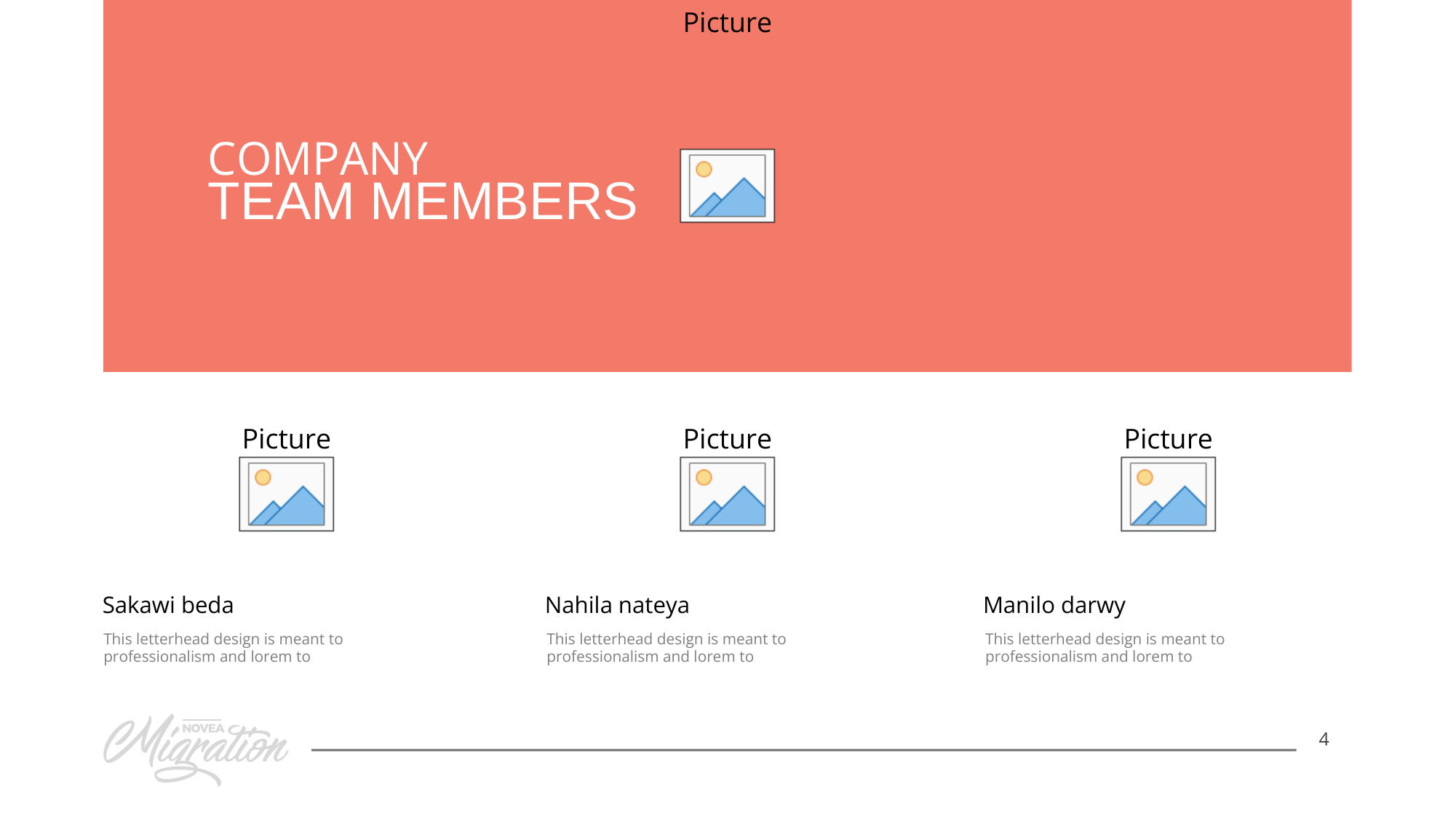

COMPANY
TEAM MEMBERS

Sakawi beda
Nahila nateya
Manilo darwy
This letterhead design is meant to professionalism and lorem to
This letterhead design is meant to professionalism and lorem to
This letterhead design is meant to professionalism and lorem to
4